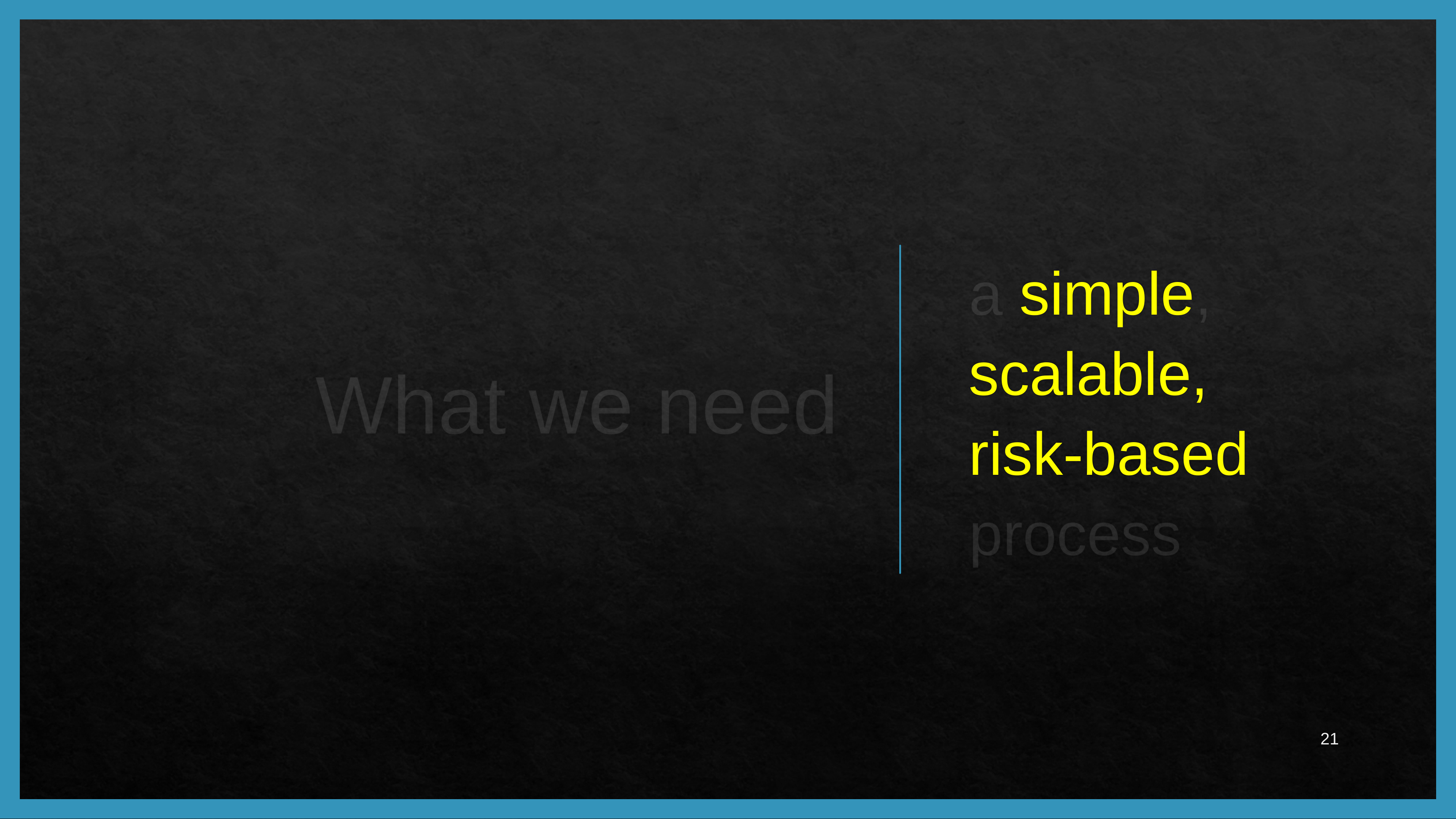

# What we need
a simple, scalable, risk-based  process
21